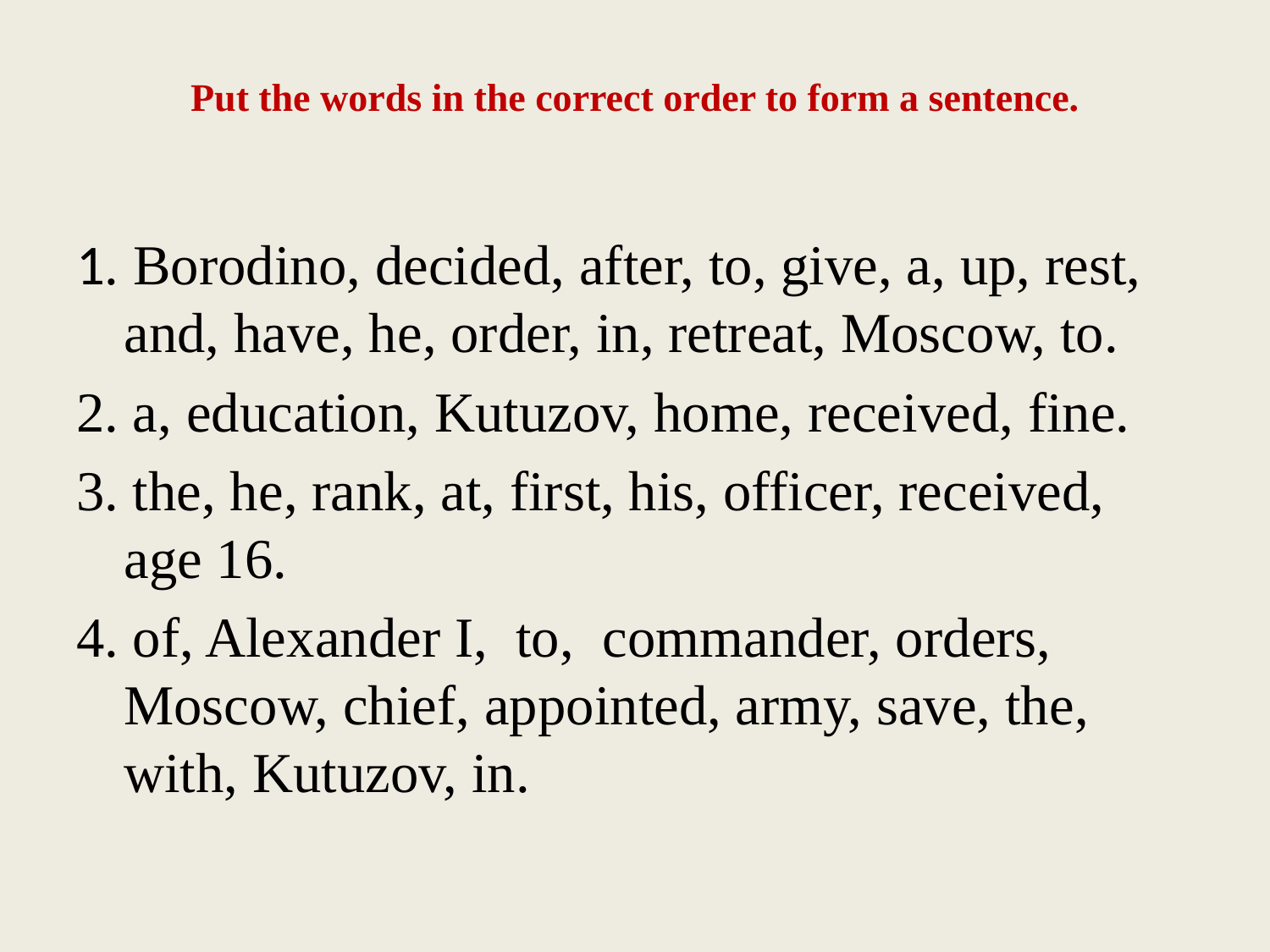

# Put the words in the correct order to form a sentence.
1. Borodino, decided, after, to, give, a, up, rest, and, have, he, order, in, retreat, Moscow, to.
2. a, education, Kutuzov, home, received, fine.
3. the, he, rank, at, first, his, officer, received, age 16.
4. of, Alexander I,  to,  commander, orders, Moscow, chief, appointed, army, save, the, with, Kutuzov, in.